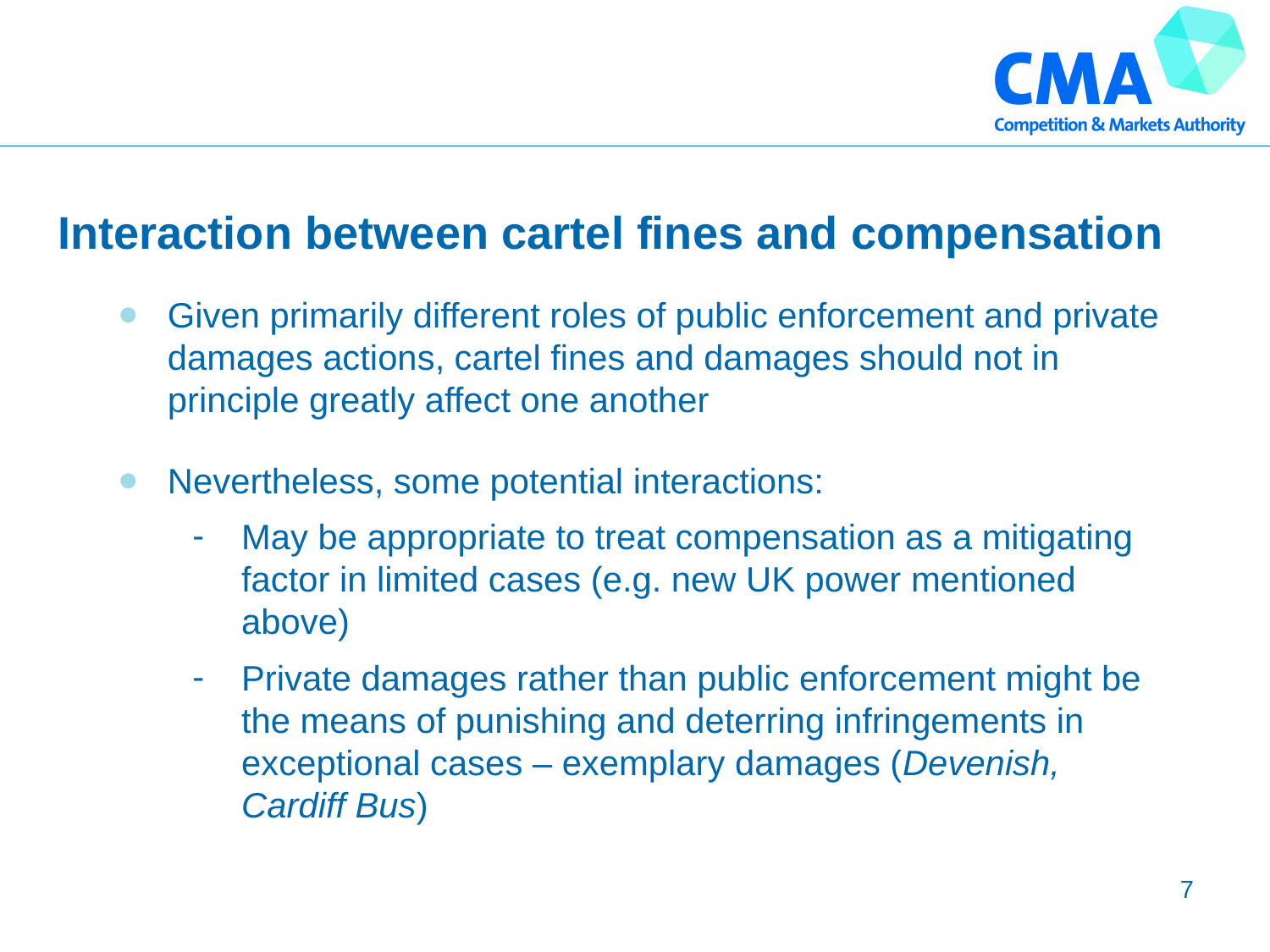

# Interaction between cartel fines and compensation
Given primarily different roles of public enforcement and private damages actions, cartel fines and damages should not in principle greatly affect one another
Nevertheless, some potential interactions:
May be appropriate to treat compensation as a mitigating factor in limited cases (e.g. new UK power mentioned above)
Private damages rather than public enforcement might be the means of punishing and deterring infringements in exceptional cases – exemplary damages (Devenish, Cardiff Bus)
7